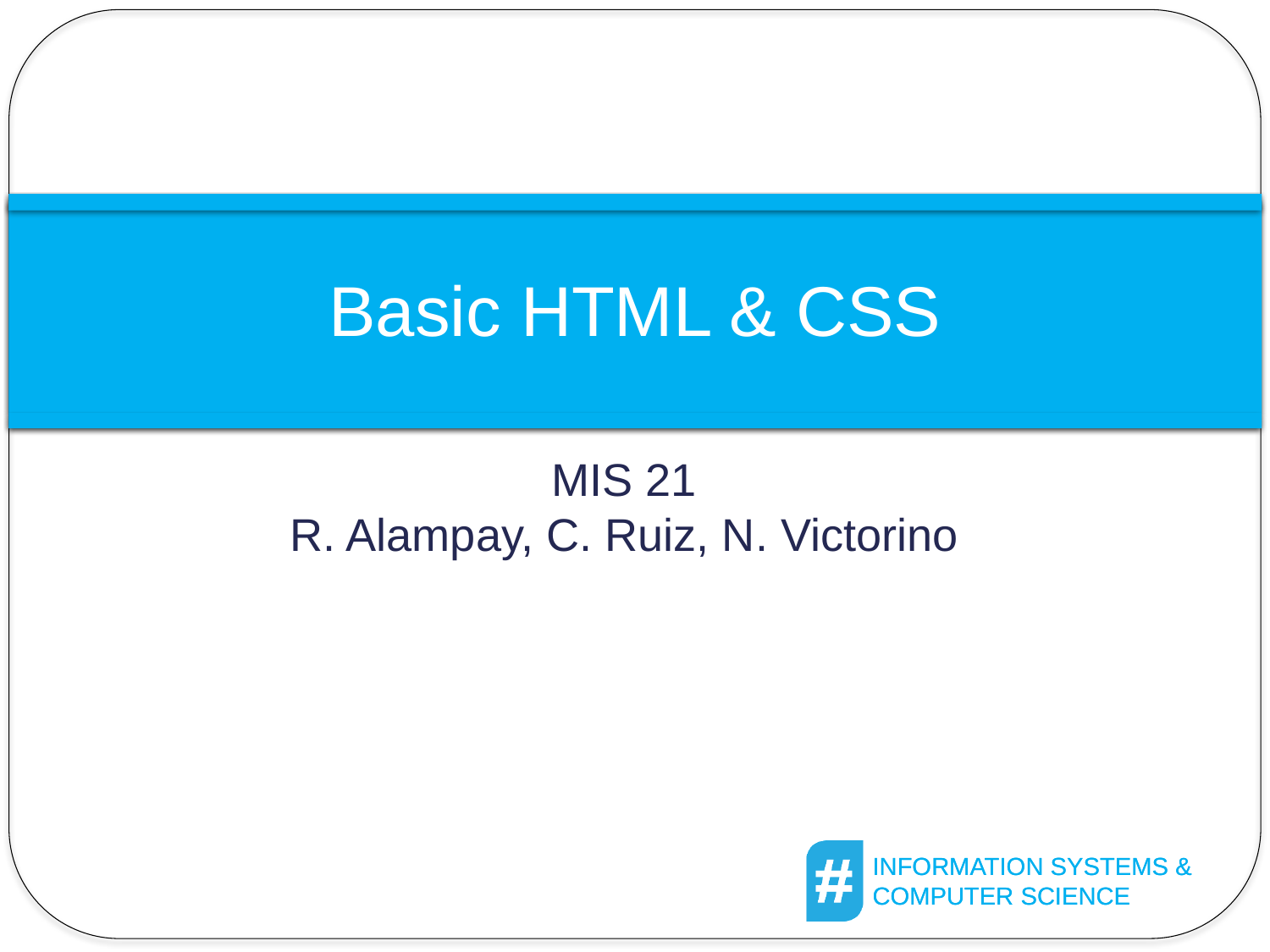

Basic HTML & CSS
MIS 21
R. Alampay, C. Ruiz, N. Victorino